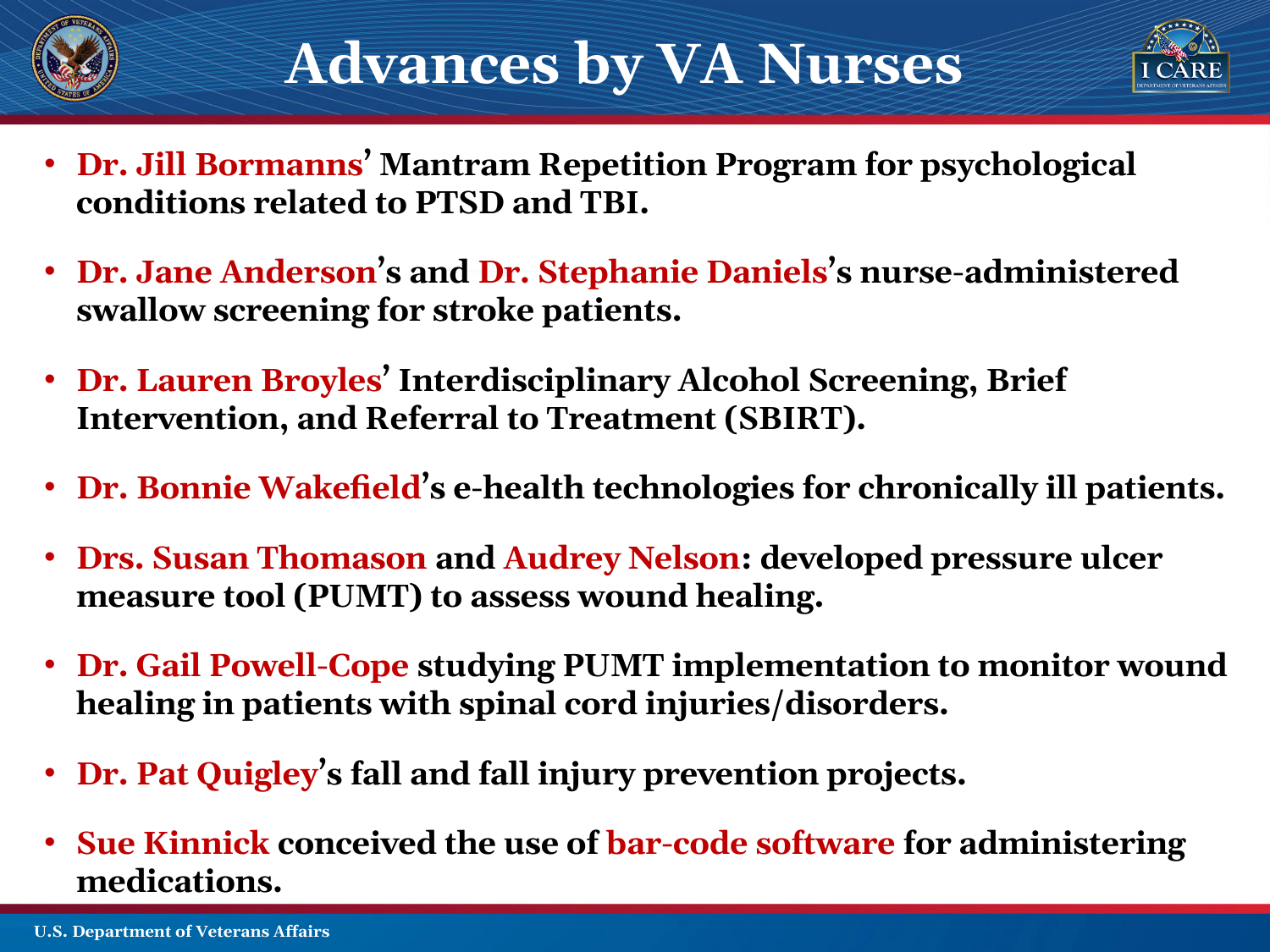

Advances by VA Nurses
Dr. Jill Bormanns’ Mantram Repetition Program for psychological conditions related to PTSD and TBI.
Dr. Jane Anderson’s and Dr. Stephanie Daniels’s nurse-administered swallow screening for stroke patients.
Dr. Lauren Broyles’ Interdisciplinary Alcohol Screening, Brief Intervention, and Referral to Treatment (SBIRT).
Dr. Bonnie Wakefield’s e-health technologies for chronically ill patients.
Drs. Susan Thomason and Audrey Nelson: developed pressure ulcer measure tool (PUMT) to assess wound healing.
Dr. Gail Powell-Cope studying PUMT implementation to monitor wound healing in patients with spinal cord injuries/disorders.
Dr. Pat Quigley’s fall and fall injury prevention projects.
Sue Kinnick conceived the use of bar-code software for administering medications.